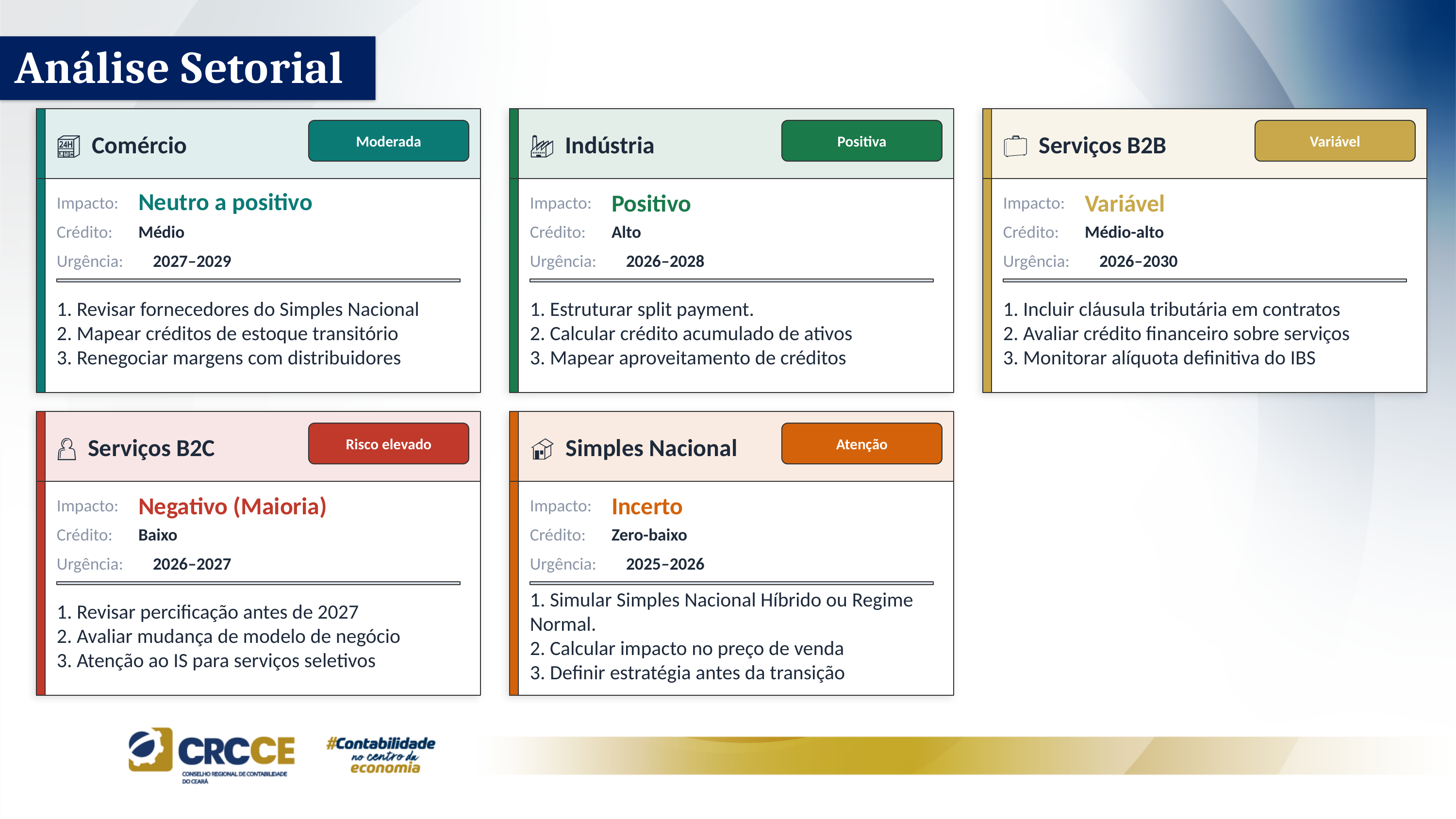

Análise Setorial

🏪  Comércio
🏭  Indústria
💼  Serviços B2B

Moderada

Positiva

Variável
Impacto:
Neutro a positivo
Impacto:
Positivo
Impacto:
Variável
Crédito:
Médio
Crédito:
Alto
Crédito:
Médio-alto
Urgência:
2027–2029
Urgência:
2026–2028
Urgência:
2026–2030

1. Revisar fornecedores do Simples Nacional
2. Mapear créditos de estoque transitório
3. Renegociar margens com distribuidores
1. Estruturar split payment.
2. Calcular crédito acumulado de ativos
3. Mapear aproveitamento de créditos
1. Incluir cláusula tributária em contratos
2. Avaliar crédito financeiro sobre serviços
3. Monitorar alíquota definitiva do IBS

👤  Serviços B2C
🏠  Simples Nacional

Risco elevado

Atenção
Impacto:
Negativo (Maioria)
Impacto:
Incerto
Crédito:
Baixo
Crédito:
Zero-baixo
Urgência:
2026–2027
Urgência:
2025–2026

1. Revisar percificação antes de 2027
2. Avaliar mudança de modelo de negócio
3. Atenção ao IS para serviços seletivos
1. Simular Simples Nacional Híbrido ou Regime Normal.
2. Calcular impacto no preço de venda
3. Definir estratégia antes da transição